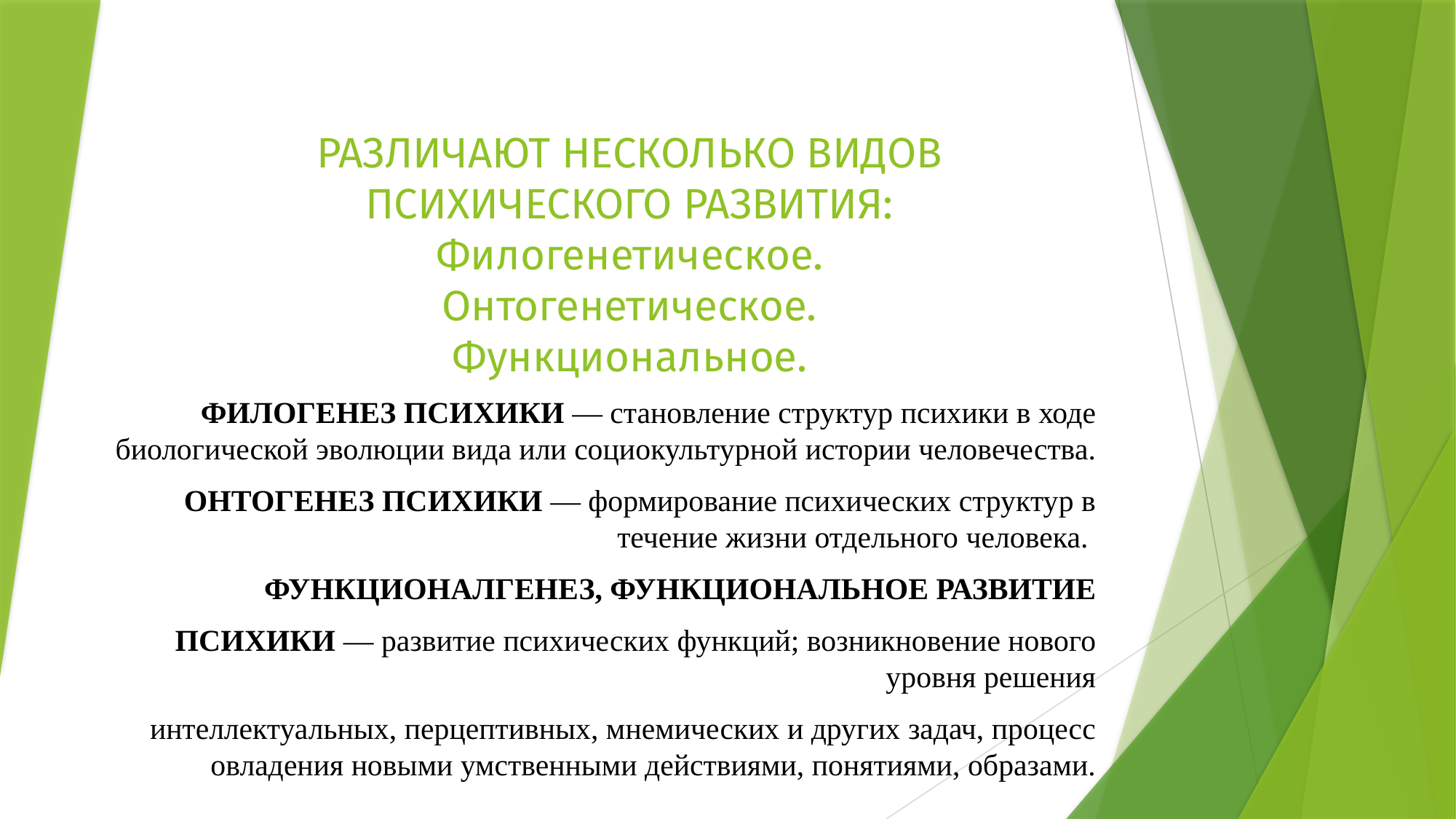

# РАЗЛИЧАЮТ НЕСКОЛЬКО ВИДОВ ПСИХИЧЕСКОГО РАЗВИТИЯ: Филогенетическое. Онтогенетическое. Функциональное.
ФИЛОГЕНЕЗ ПСИХИКИ — становление структур психики в ходе биологической эволюции вида или социокультурной истории человечества.
ОНТОГЕНЕЗ ПСИХИКИ — формирование психических структур в течение жизни отдельного человека.
ФУНКЦИОНАЛГЕНЕЗ, ФУНКЦИОНАЛЬНОЕ РАЗВИТИЕ
ПСИХИКИ — развитие психических функций; возникновение нового уровня решения
интеллектуальных, перцептивных, мнемических и других задач, процесс овладения новыми умственными действиями, понятиями, образами.